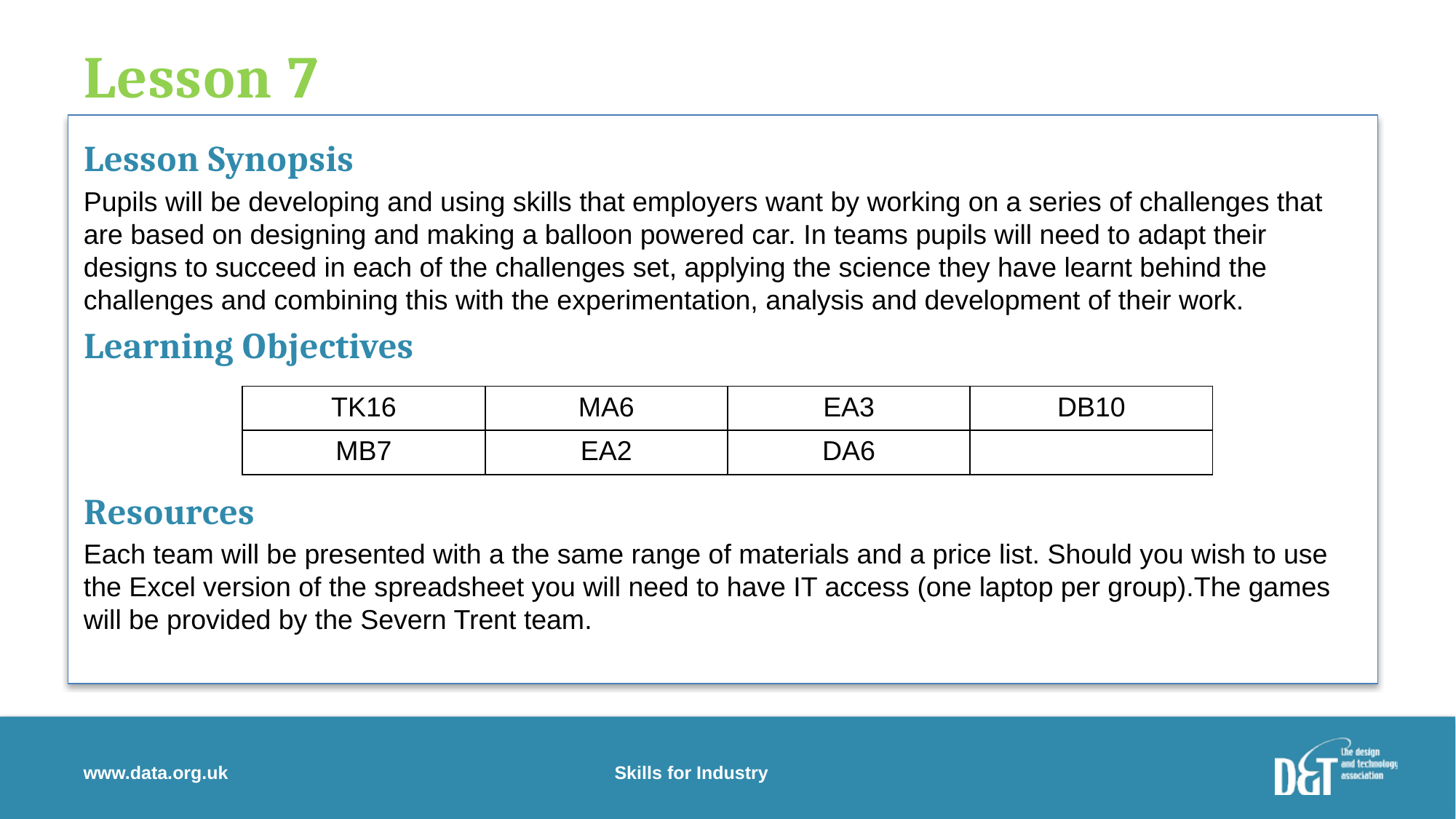

# Lesson 7

Lesson Synopsis
Pupils will be developing and using skills that employers want by working on a series of challenges that are based on designing and making a balloon powered car. In teams pupils will need to adapt their designs to succeed in each of the challenges set, applying the science they have learnt behind the challenges and combining this with the experimentation, analysis and development of their work.
Learning Objectives

Resources
Each team will be presented with a the same range of materials and a price list. Should you wish to use the Excel version of the spreadsheet you will need to have IT access (one laptop per group).The games will be provided by the Severn Trent team.
| TK16 | MA6 | EA3 | DB10 |
| --- | --- | --- | --- |
| MB7 | EA2 | DA6 |  |